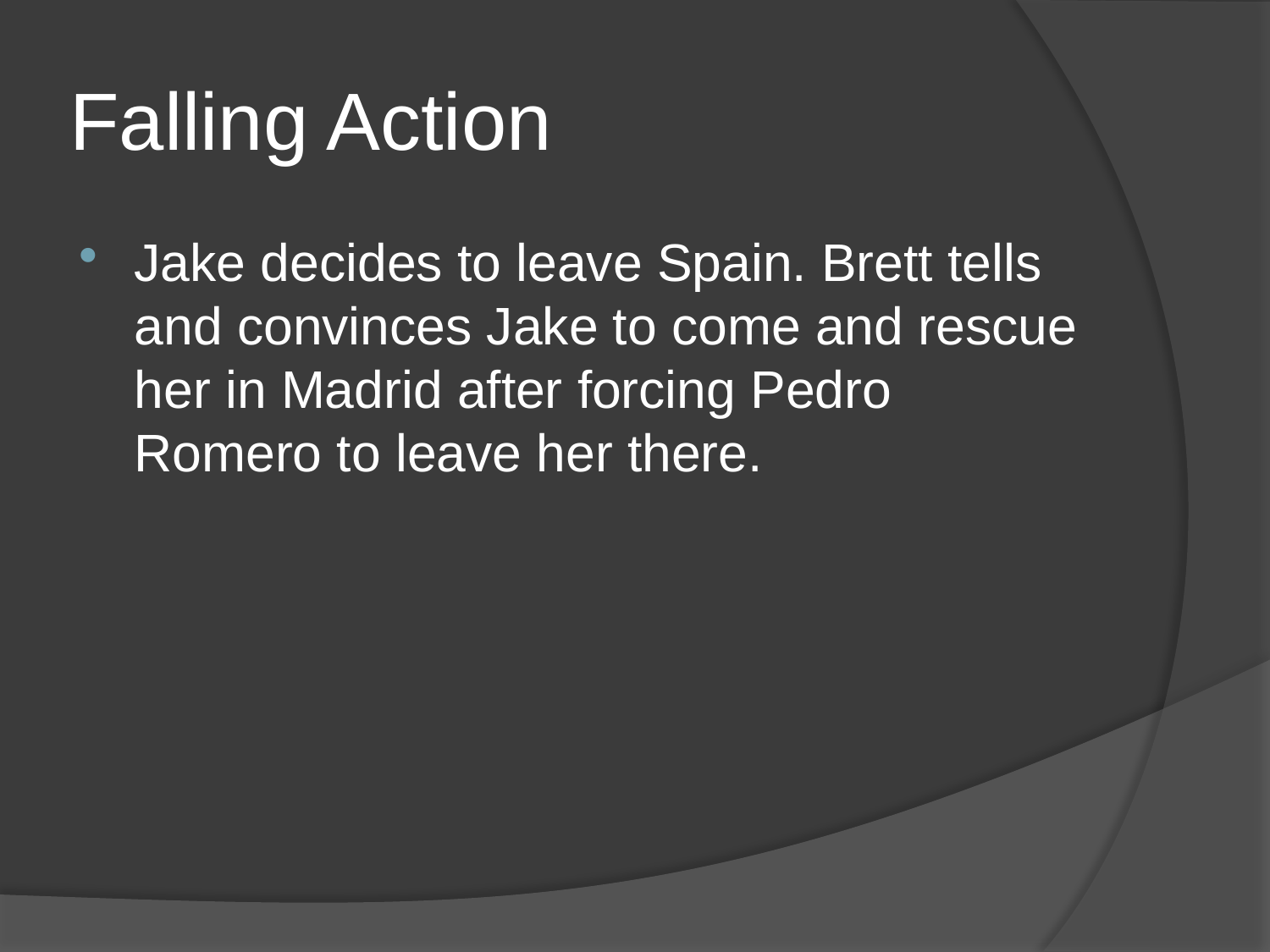

# Falling Action
Jake decides to leave Spain. Brett tells and convinces Jake to come and rescue her in Madrid after forcing Pedro Romero to leave her there.